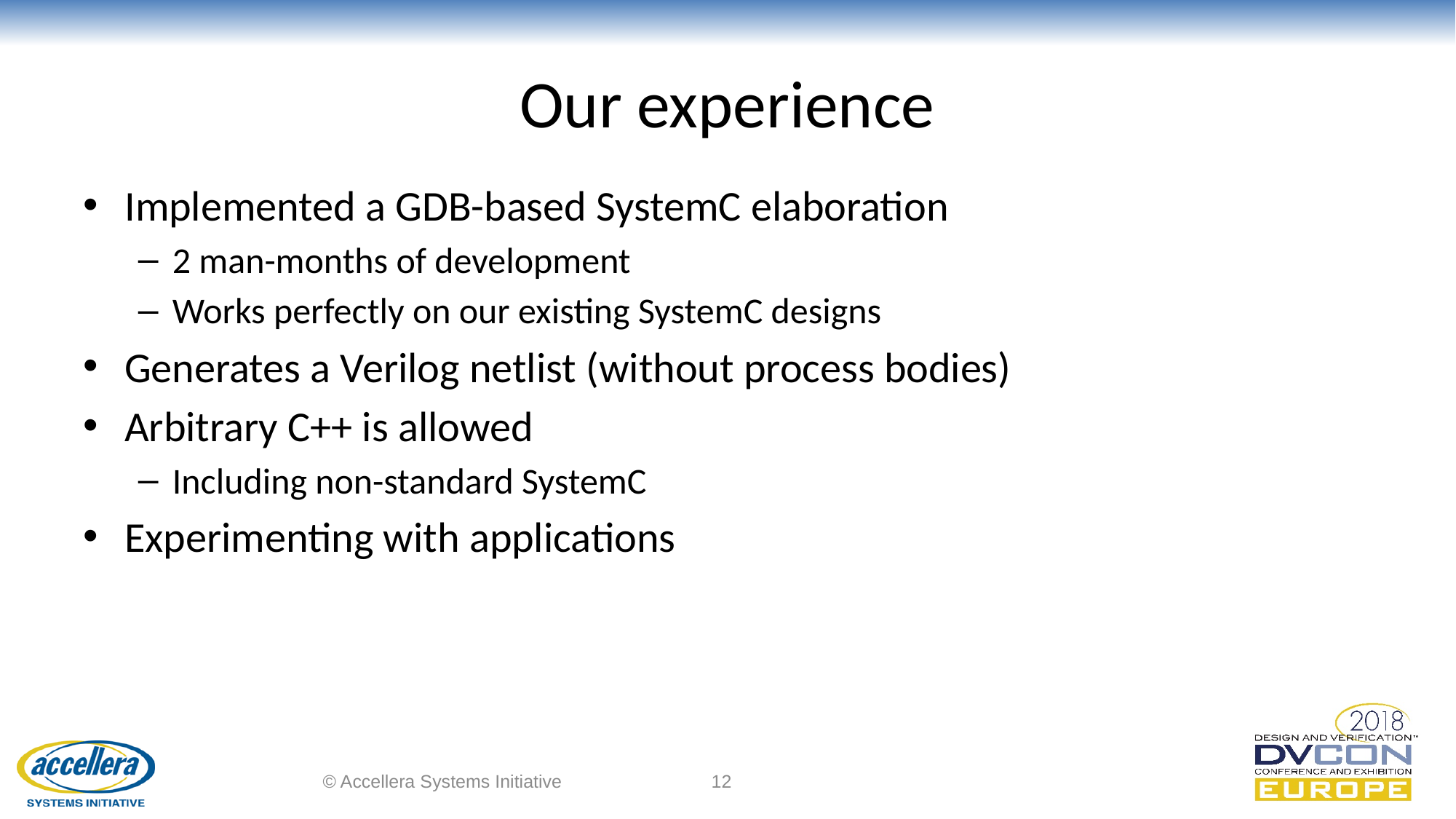

# Our experience
Implemented a GDB-based SystemC elaboration
2 man-months of development
Works perfectly on our existing SystemC designs
Generates a Verilog netlist (without process bodies)
Arbitrary C++ is allowed
Including non-standard SystemC
Experimenting with applications

© Accellera Systems Initiative
12